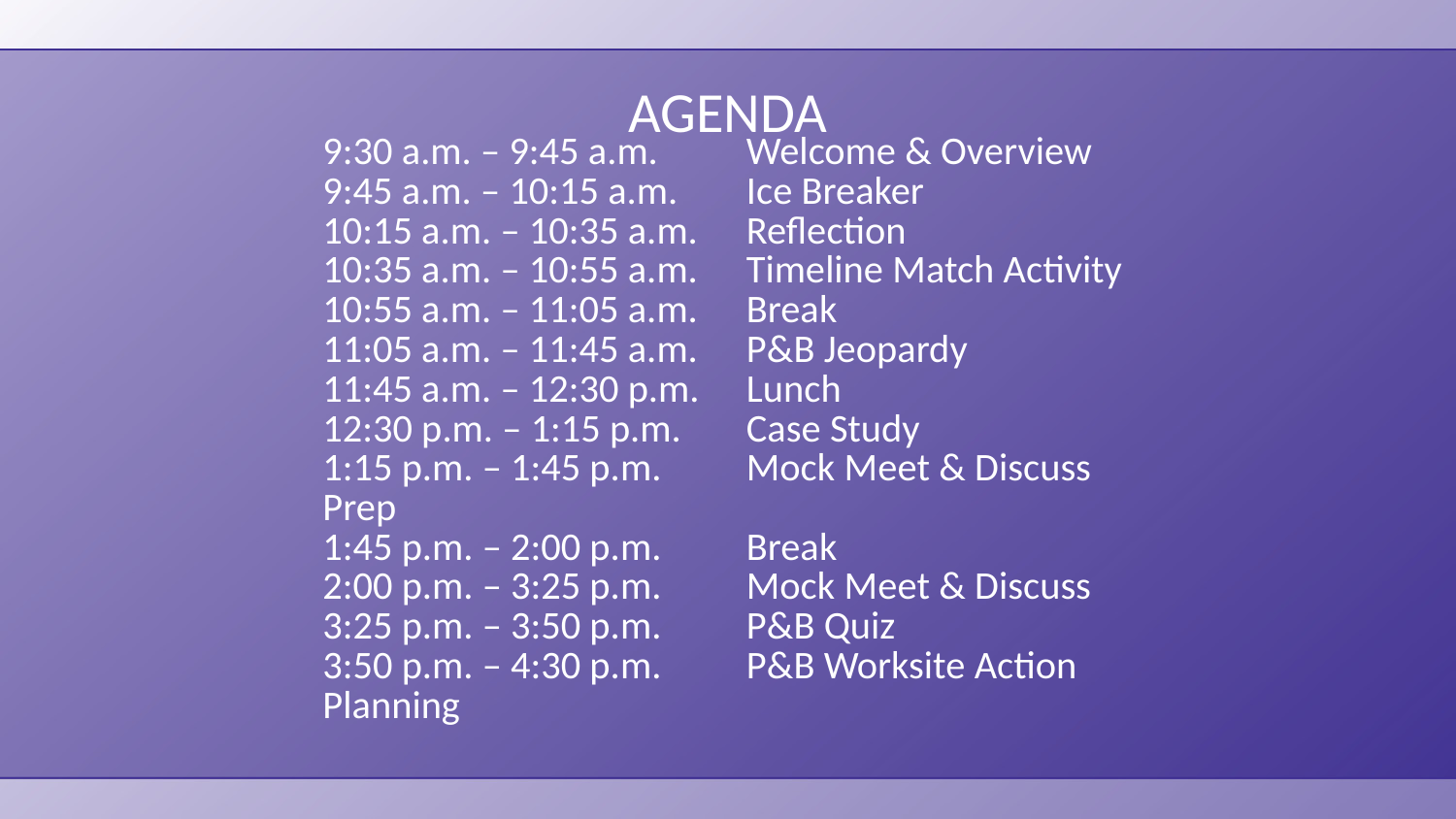

AGENDA
# 9:30 a.m. – 9:45 a.m. 	Welcome & Overview 9:45 a.m. – 10:15 a.m.	Ice Breaker 10:15 a.m. – 10:35 a.m.	Reflection 10:35 a.m. – 10:55 a.m.	Timeline Match Activity 10:55 a.m. – 11:05 a.m.	Break 11:05 a.m. – 11:45 a.m. 	P&B Jeopardy 11:45 a.m. – 12:30 p.m.	Lunch 12:30 p.m. – 1:15 p.m.	Case Study 1:15 p.m. – 1:45 p.m.	Mock Meet & Discuss Prep 1:45 p.m. – 2:00 p.m.	Break 2:00 p.m. – 3:25 p.m.	Mock Meet & Discuss 3:25 p.m. – 3:50 p.m. 	P&B Quiz 3:50 p.m. – 4:30 p.m.	P&B Worksite Action Planning